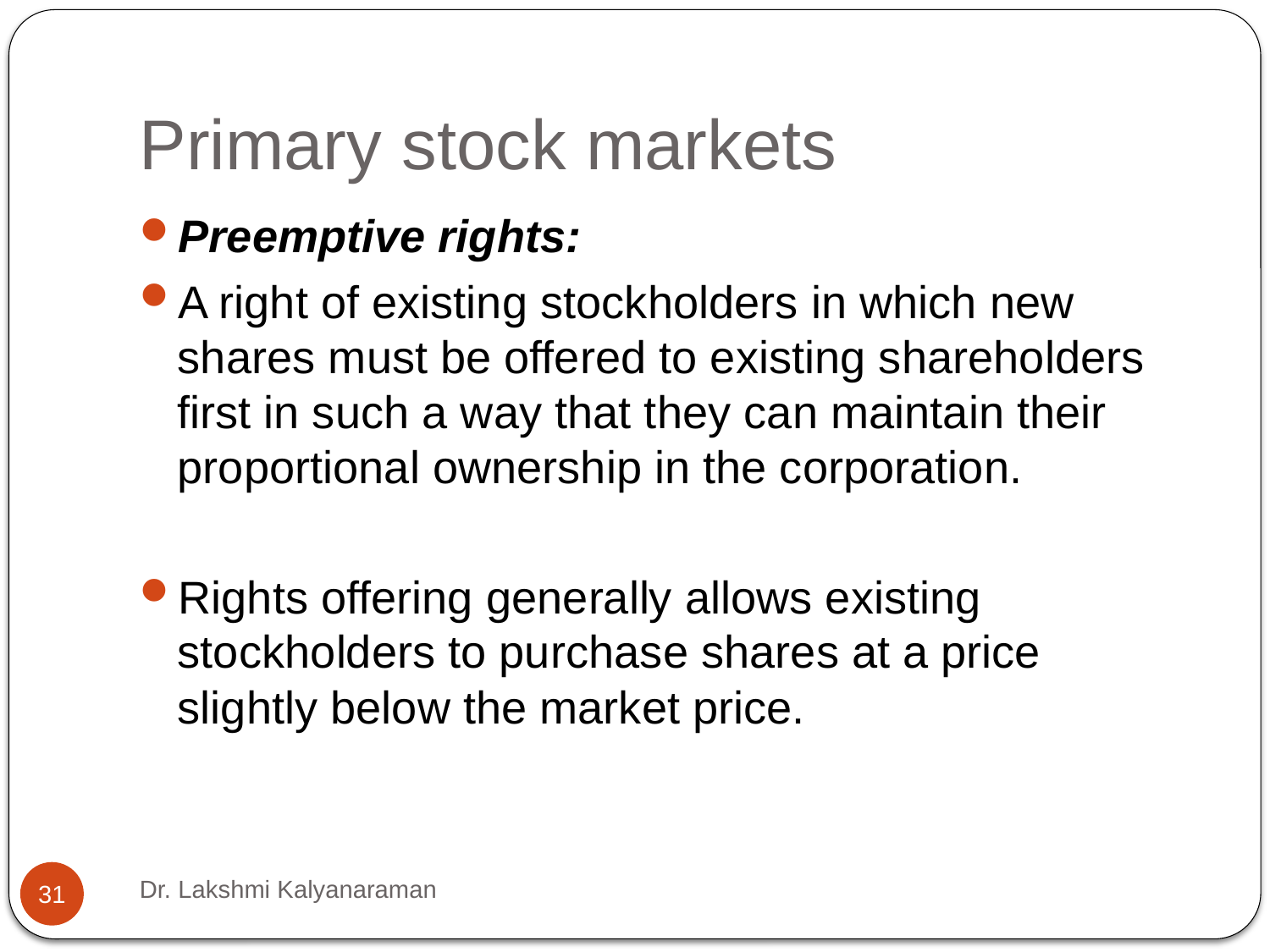

# Primary stock markets
Preemptive rights:
A right of existing stockholders in which new shares must be offered to existing shareholders first in such a way that they can maintain their proportional ownership in the corporation.

Rights offering generally allows existing stockholders to purchase shares at a price slightly below the market price.
Dr. Lakshmi Kalyanaraman
31